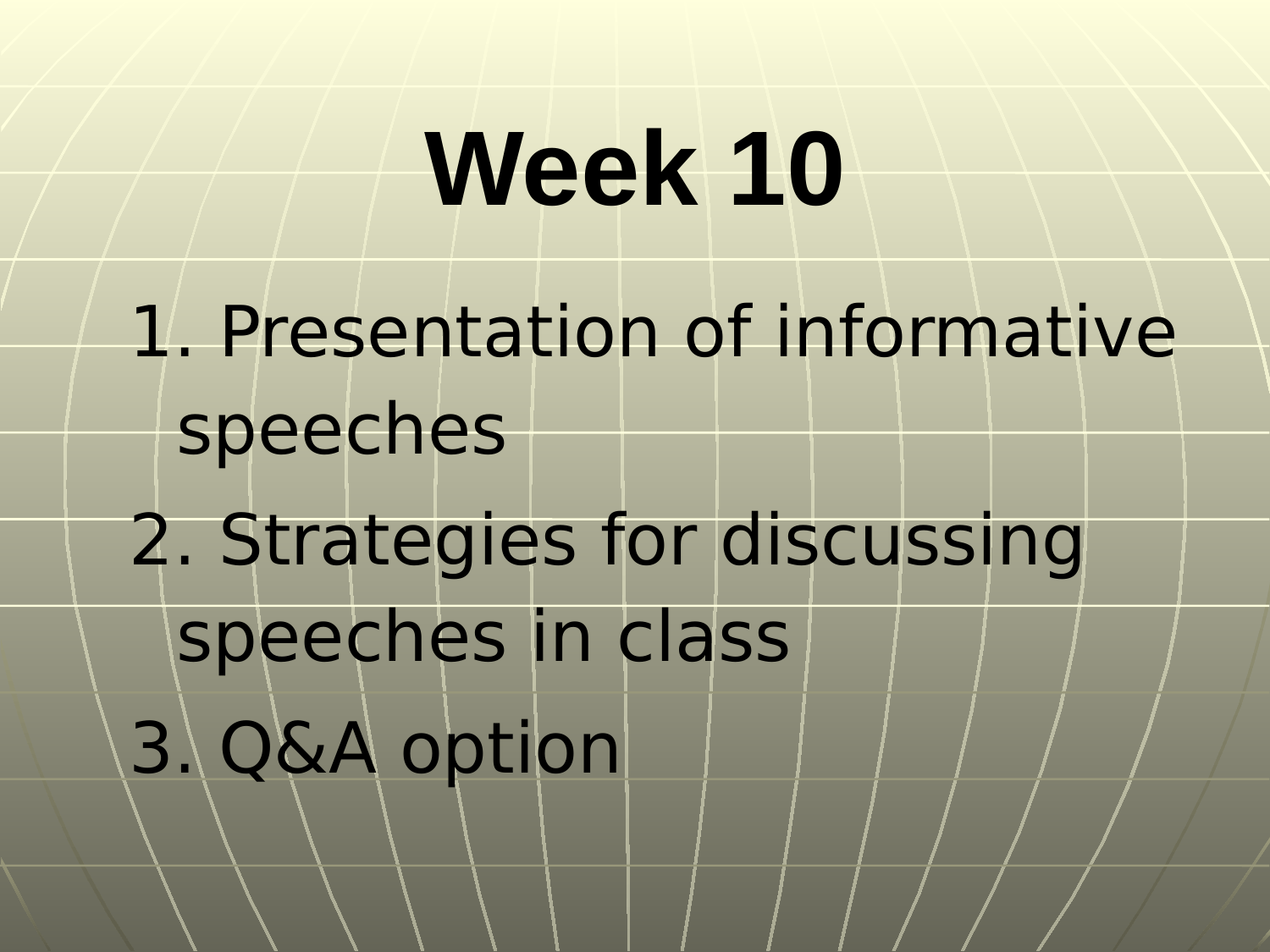

# Week 10
1. Presentation of informative speeches
2. Strategies for discussing speeches in class
3. Q&A option